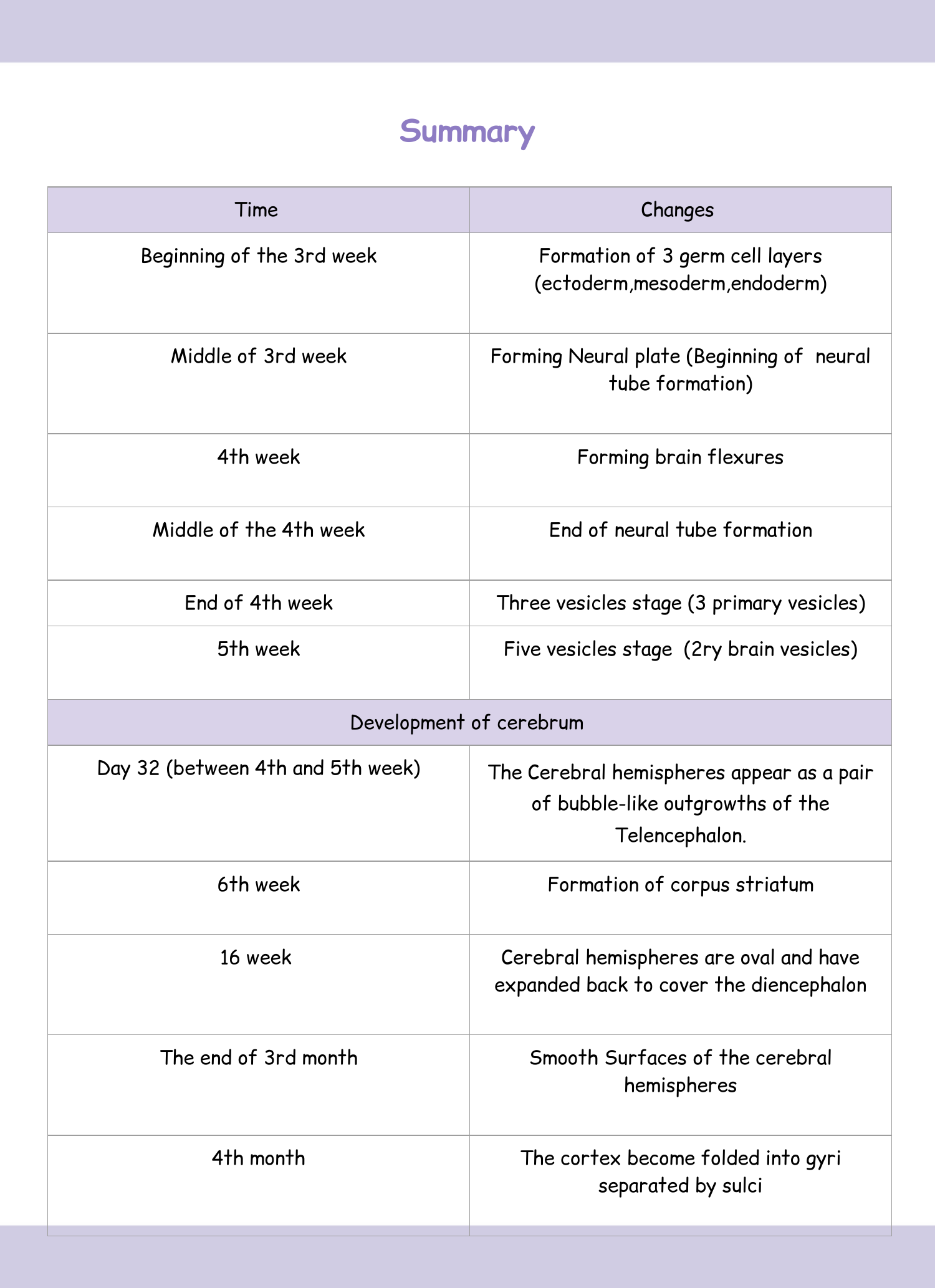

Summary
| Time | Changes |
| --- | --- |
| Beginning of the 3rd week | Formation of 3 germ cell layers (ectoderm,mesoderm,endoderm) |
| Middle of 3rd week | Forming Neural plate (Beginning of neural tube formation) |
| 4th week | Forming brain flexures |
| Middle of the 4th week | End of neural tube formation |
| End of 4th week | Three vesicles stage (3 primary vesicles) |
| 5th week | Five vesicles stage (2ry brain vesicles) |
| Development of cerebrum |  |
| Day 32 (between 4th and 5th week) | The Cerebral hemispheres appear as a pair of bubble-like outgrowths of the Telencephalon. |
| 6th week | Formation of corpus striatum |
| 16 week | Cerebral hemispheres are oval and have expanded back to cover the diencephalon |
| The end of 3rd month | Smooth Surfaces of the cerebral hemispheres |
| 4th month | The cortex become folded into gyri separated by sulci |
Time
Changes